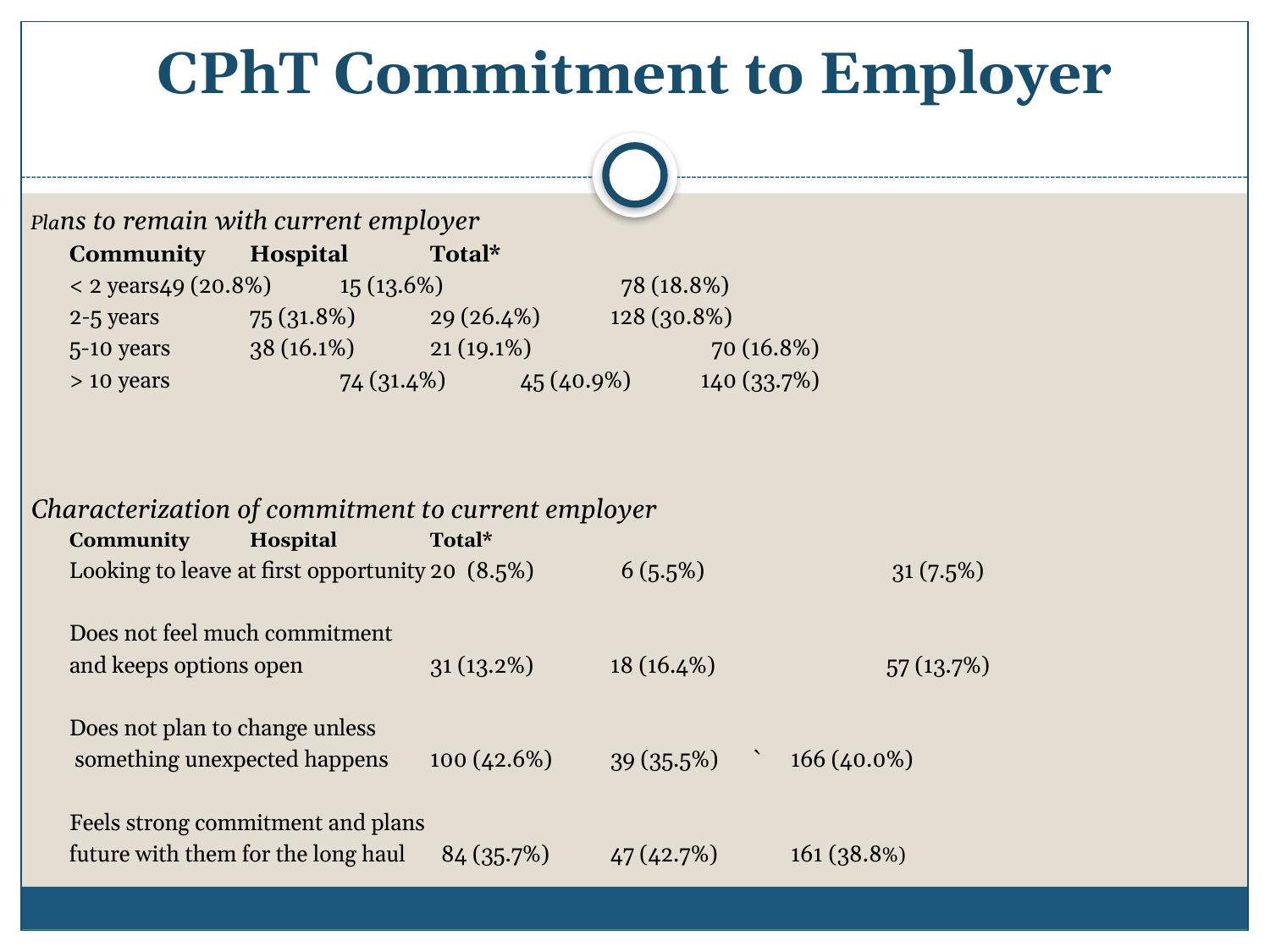

# CPhT Commitment to Employer
Plans to remain with current employer
					Community	Hospital		Total*
	< 2 years			49 (20.8%) 		15 (13.6%) 	  	  78 (18.8%)
	2-5 years  			75 (31.8%) 		29 (26.4%)  		128 (30.8%)
	5-10 years			38 (16.1%)  		21 (19.1%) 	  	  70 (16.8%)
	> 10 years	 		74 (31.4%)  		45 (40.9%)  		140 (33.7%)

Characterization of commitment to current employer
					Community        	Hospital	  	Total*
	Looking to leave at first opportunity	20  (8.5%)         	  6 (5.5%)	  	  31 (7.5%)

	Does not feel much commitment
	and keeps options open	  	31 (13.2%)          	18 (16.4%)	  	 57 (13.7%)

	Does not plan to change unless
        something unexpected happens	100 (42.6%)        	39 (35.5%)      `	166 (40.0%)

	Feels strong commitment and plans
	future with them for the long haul	  84 (35.7%)        	47 (42.7%)           	161 (38.8%)